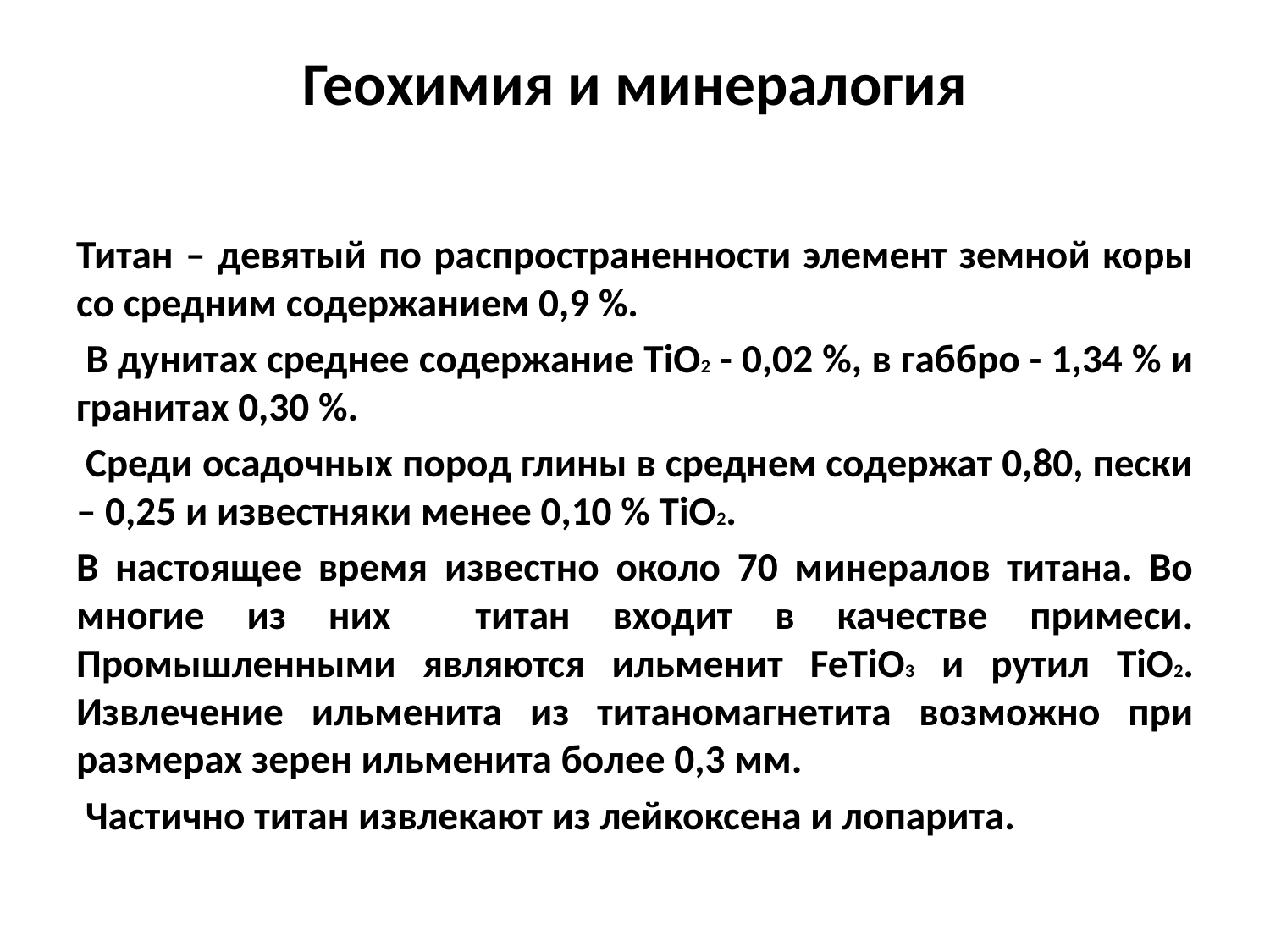

# Геохимия и минералогия
Титан – девятый по распространенности элемент земной коры со средним содержанием 0,9 %.
 В дунитах среднее содержание TiO2 - 0,02 %, в габбро - 1,34 % и гранитах 0,30 %.
 Среди осадочных пород глины в среднем содержат 0,80, пески – 0,25 и известняки менее 0,10 % TiO2.
В настоящее время известно около 70 минералов титана. Во многие из них  титан входит в качестве примеси. Промышленными являются ильменит FeTiO3 и рутил TiO2. Извлечение ильменита из титаномагнетита возможно при размерах зерен ильменита более 0,3 мм.
 Частично титан извлекают из лейкоксена и лопарита.